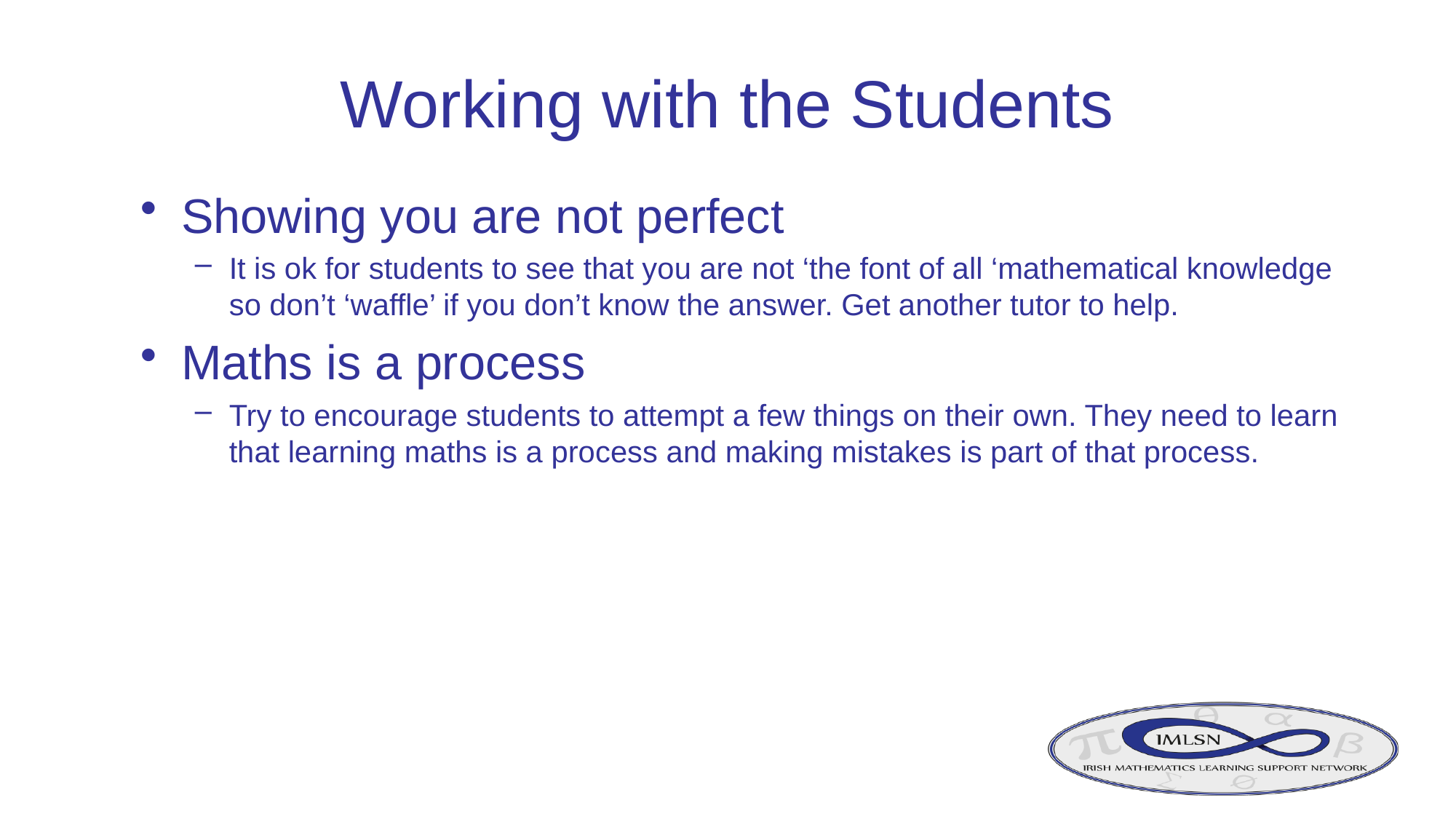

# Working with the Students
Showing you are not perfect
It is ok for students to see that you are not ‘the font of all ‘mathematical knowledge so don’t ‘waffle’ if you don’t know the answer. Get another tutor to help.
Maths is a process
Try to encourage students to attempt a few things on their own. They need to learn that learning maths is a process and making mistakes is part of that process.